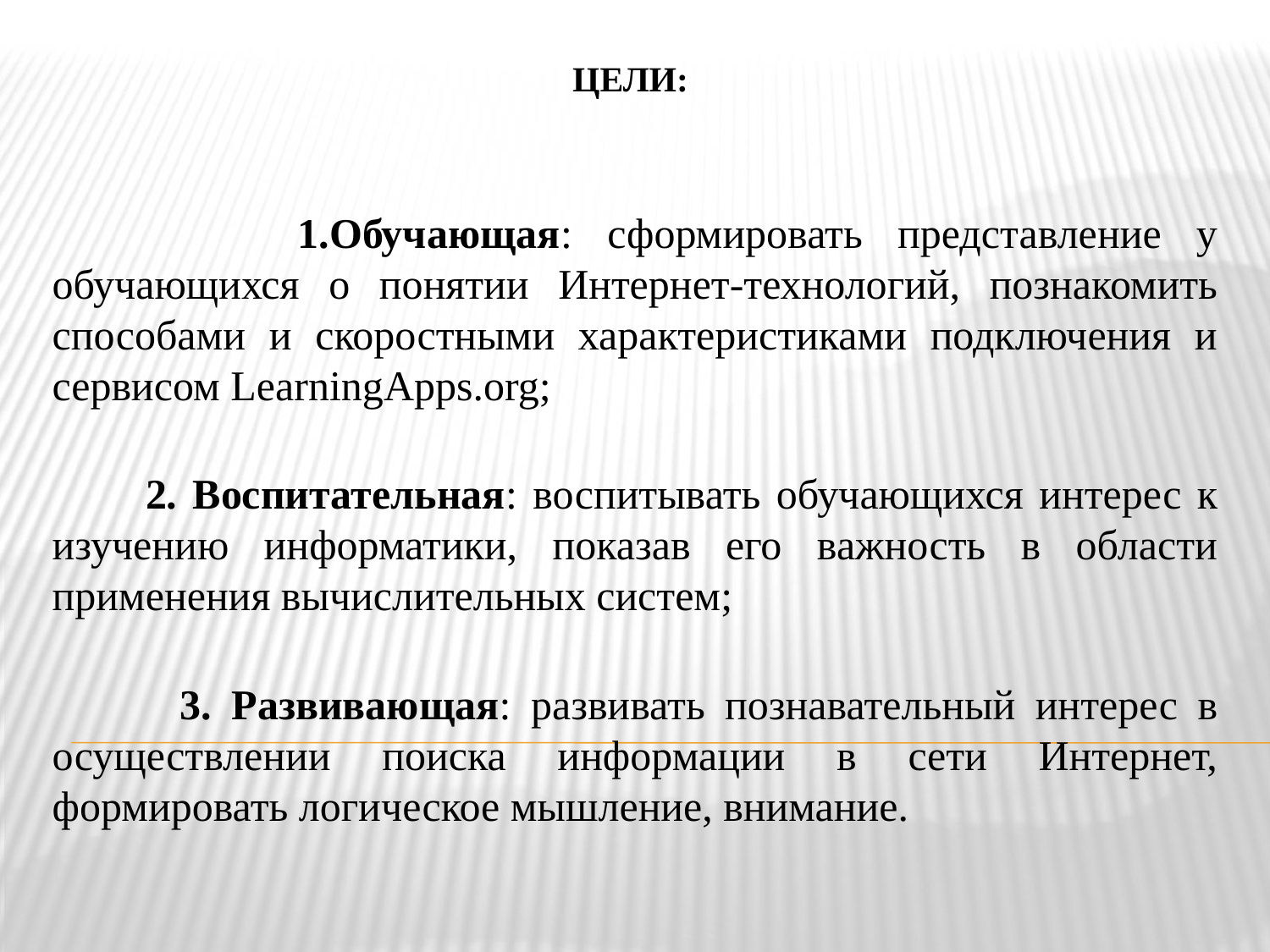

ЦЕЛИ:

       1.Обучающая: сформировать представление у обучающихся о понятии Интернет-технологий, познакомить способами и скоростными характеристиками подключения и сервисом LearningApps.org;

      2. Воспитательная: воспитывать обучающихся интерес к изучению информатики, показав его важность в области применения вычислительных систем;

       3. Развивающая: развивать познавательный интерес в осуществлении поиска информации в сети Интернет, формировать логическое мышление, внимание.